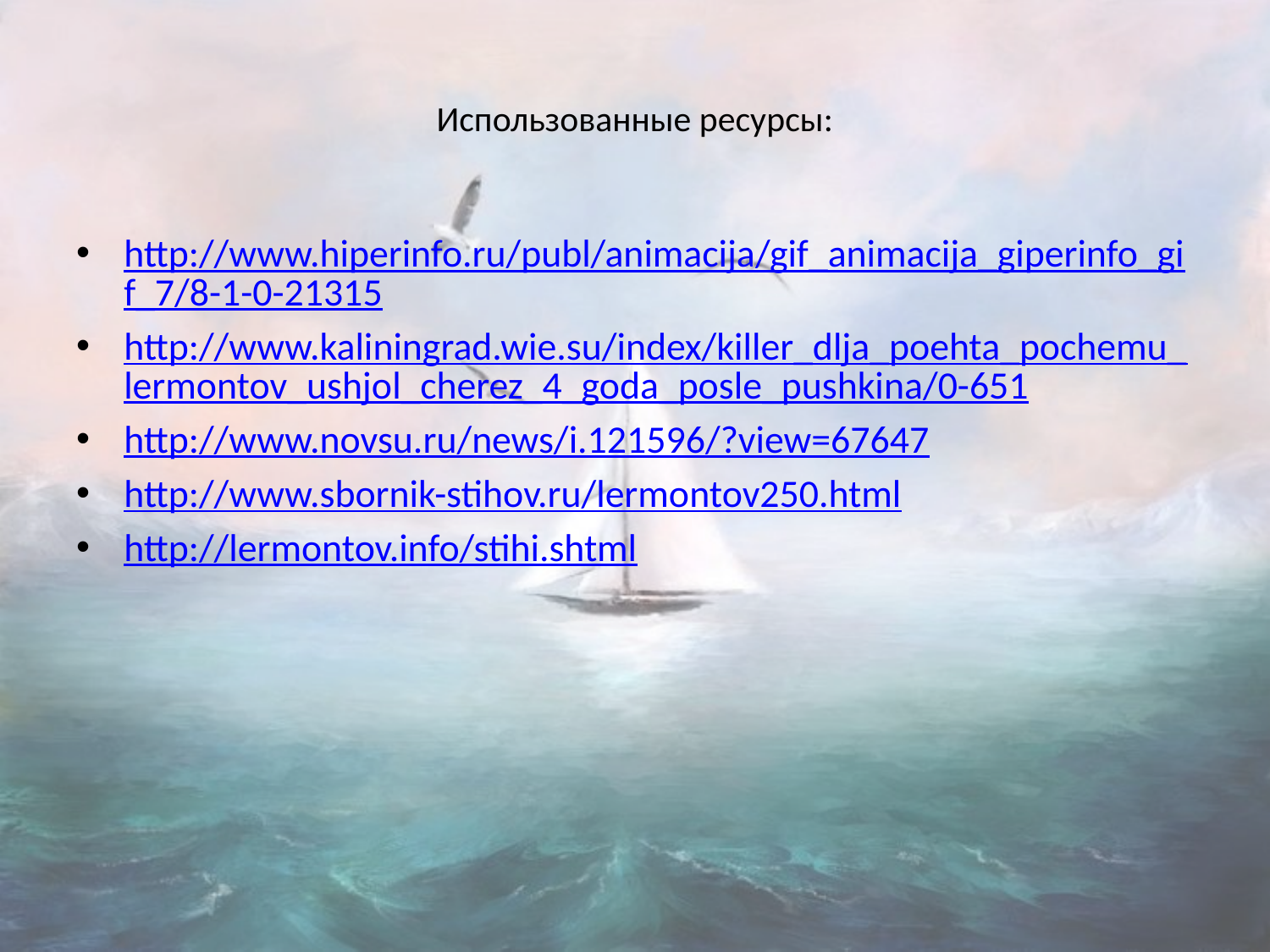

# Использованные ресурсы:
http://www.hiperinfo.ru/publ/animacija/gif_animacija_giperinfo_gif_7/8-1-0-21315
http://www.kaliningrad.wie.su/index/killer_dlja_poehta_pochemu_lermontov_ushjol_cherez_4_goda_posle_pushkina/0-651
http://www.novsu.ru/news/i.121596/?view=67647
http://www.sbornik-stihov.ru/lermontov250.html
http://lermontov.info/stihi.shtml